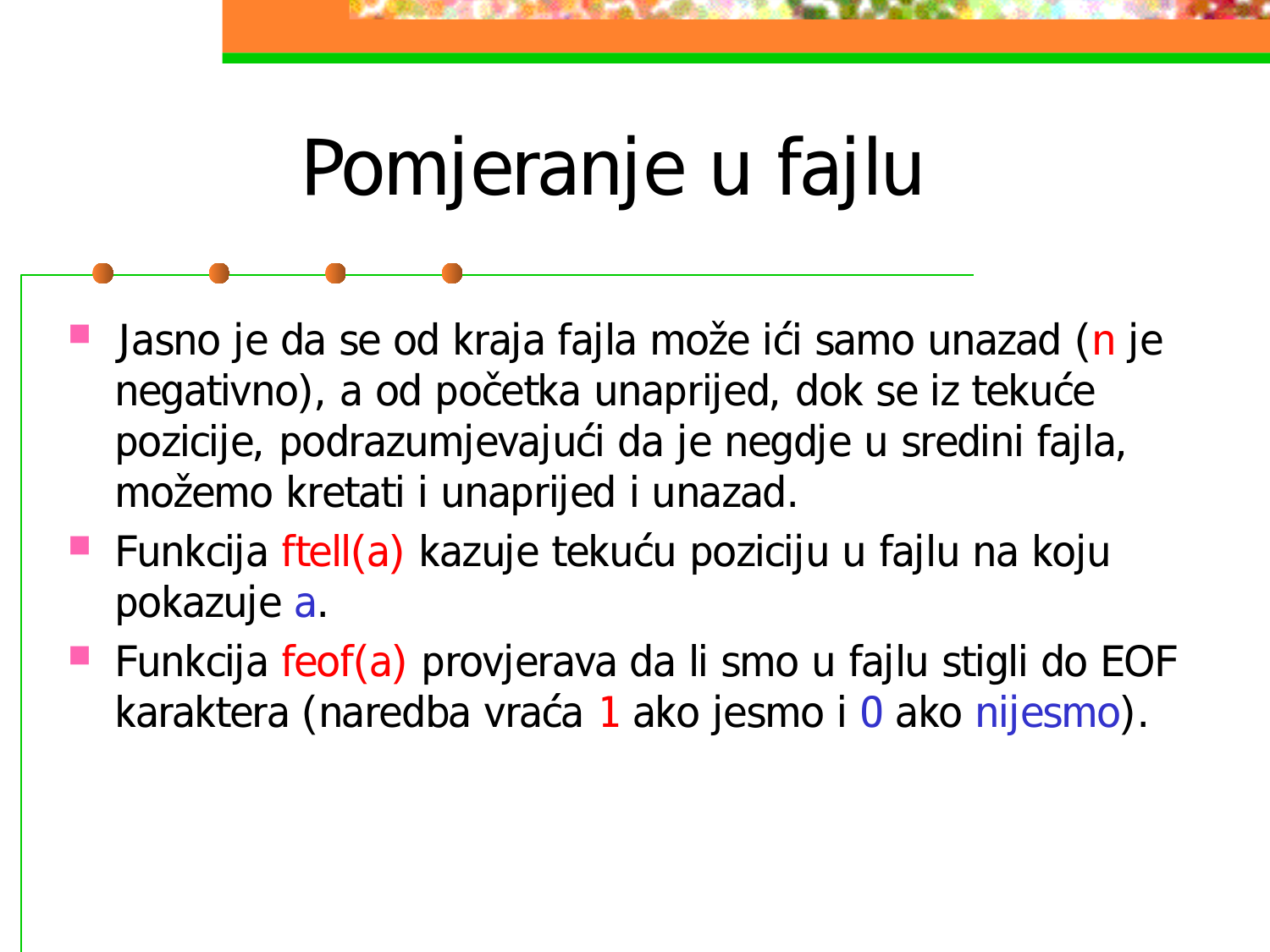

# Pomjeranje u fajlu
Jasno je da se od kraja fajla može ići samo unazad (n je negativno), a od početka unaprijed, dok se iz tekuće pozicije, podrazumjevajući da je negdje u sredini fajla, možemo kretati i unaprijed i unazad.
Funkcija ftell(a) kazuje tekuću poziciju u fajlu na koju pokazuje a.
Funkcija feof(a) provjerava da li smo u fajlu stigli do EOF karaktera (naredba vraća 1 ako jesmo i 0 ako nijesmo).